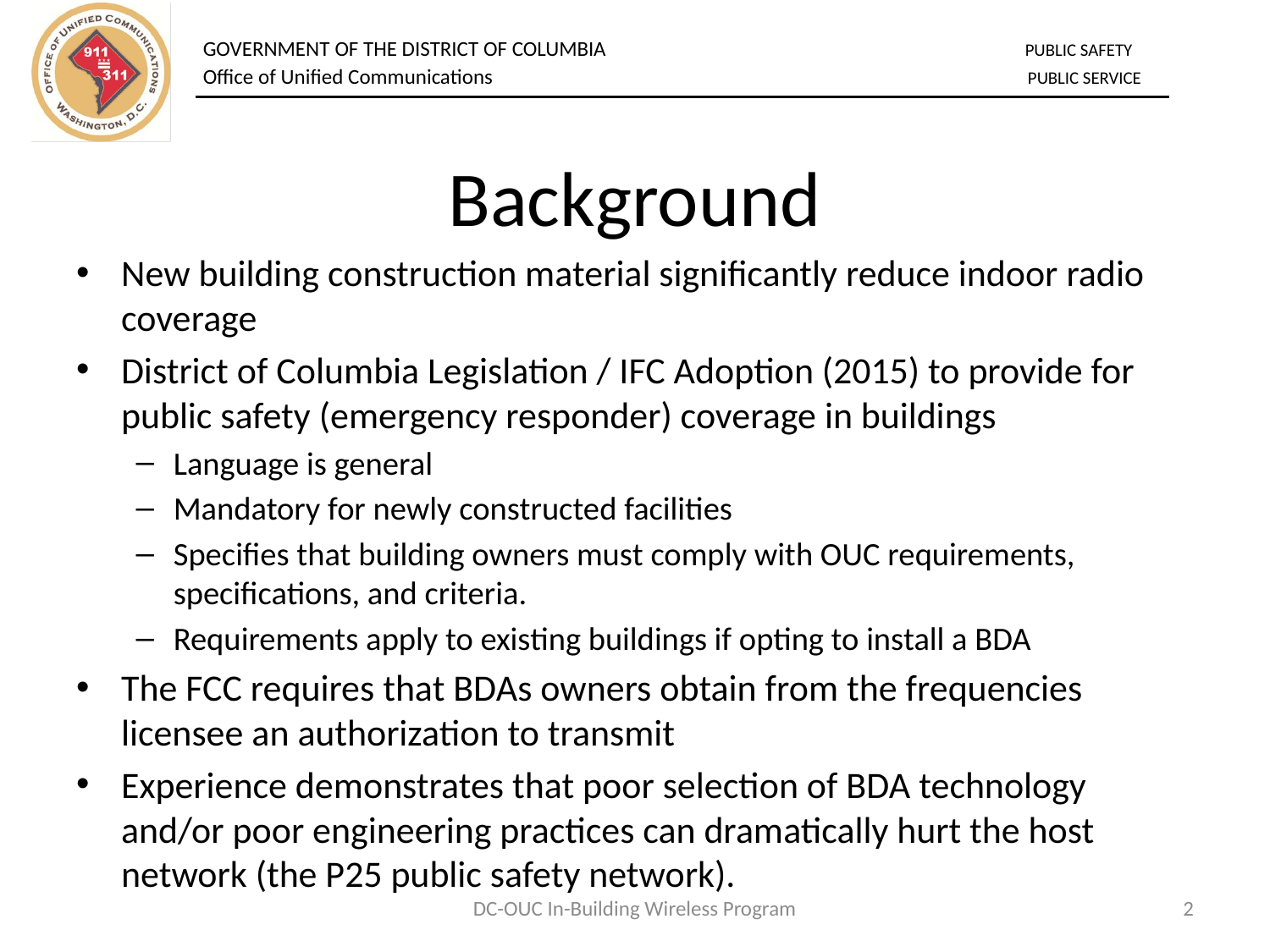

# Background
New building construction material significantly reduce indoor radio coverage
District of Columbia Legislation / IFC Adoption (2015) to provide for public safety (emergency responder) coverage in buildings
Language is general
Mandatory for newly constructed facilities
Specifies that building owners must comply with OUC requirements, specifications, and criteria.
Requirements apply to existing buildings if opting to install a BDA
The FCC requires that BDAs owners obtain from the frequencies licensee an authorization to transmit
Experience demonstrates that poor selection of BDA technology and/or poor engineering practices can dramatically hurt the host network (the P25 public safety network).

DC-OUC In-Building Wireless Program
2